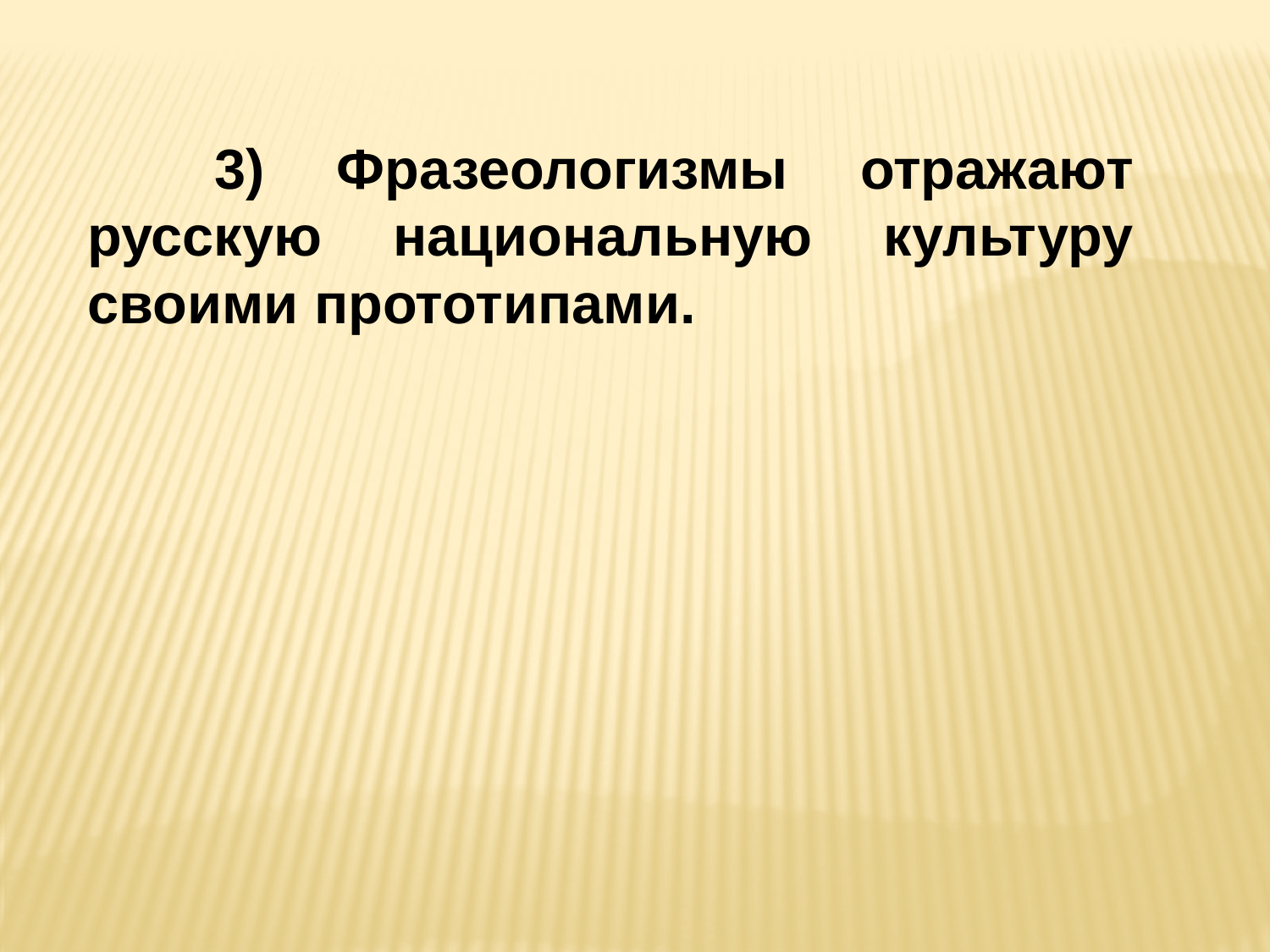

3) Фразеологизмы отражают русскую национальную культуру своими прототипами.